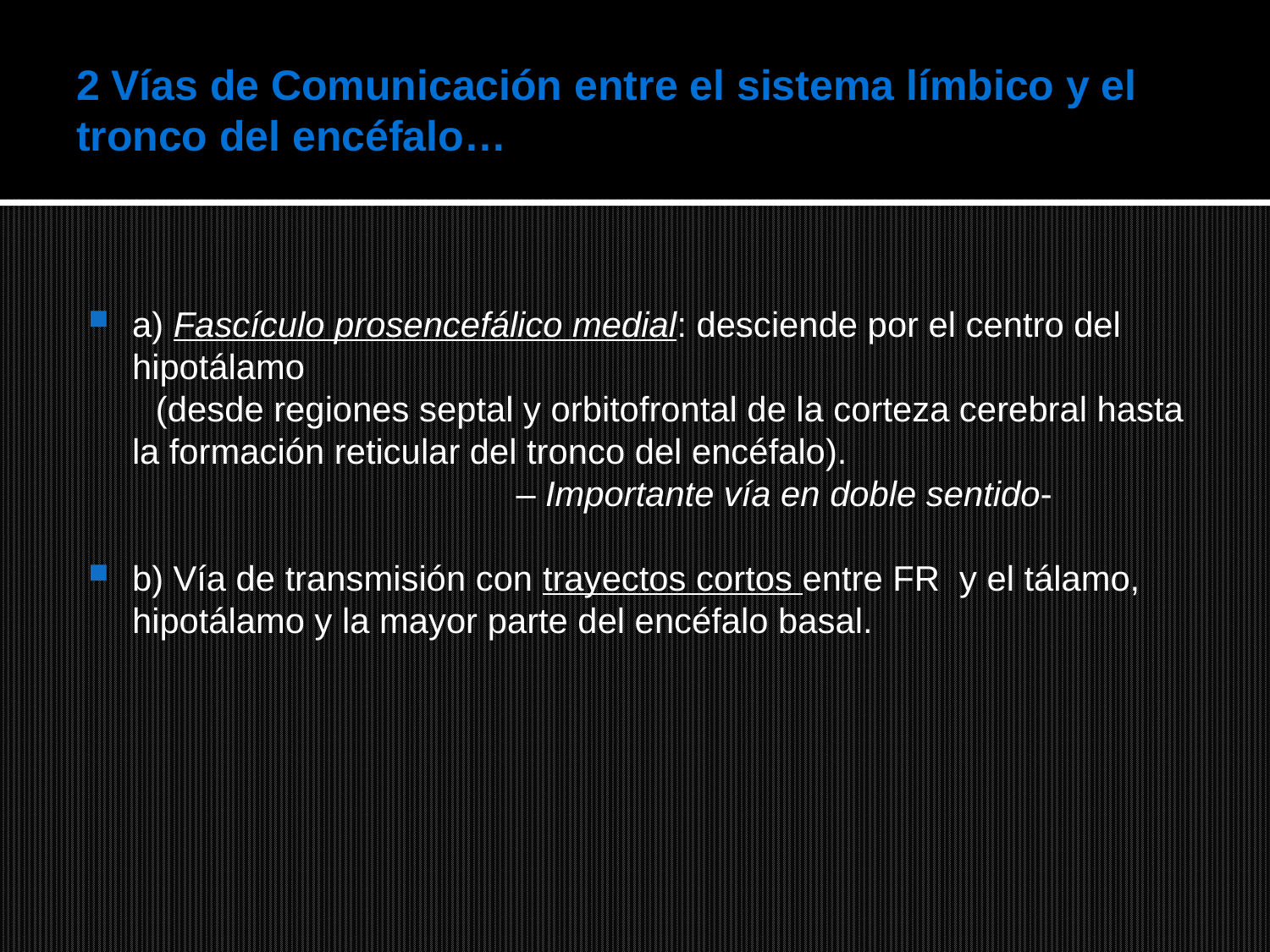

# 2 Vías de Comunicación entre el sistema límbico y el tronco del encéfalo…

a) Fascículo prosencefálico medial: desciende por el centro del hipotálamo
       (desde regiones septal y orbitofrontal de la corteza cerebral hasta la formación reticular del tronco del encéfalo).
                                            – Importante vía en doble sentido-

b) Vía de transmisión con trayectos cortos entre FR  y el tálamo, hipotálamo y la mayor parte del encéfalo basal.